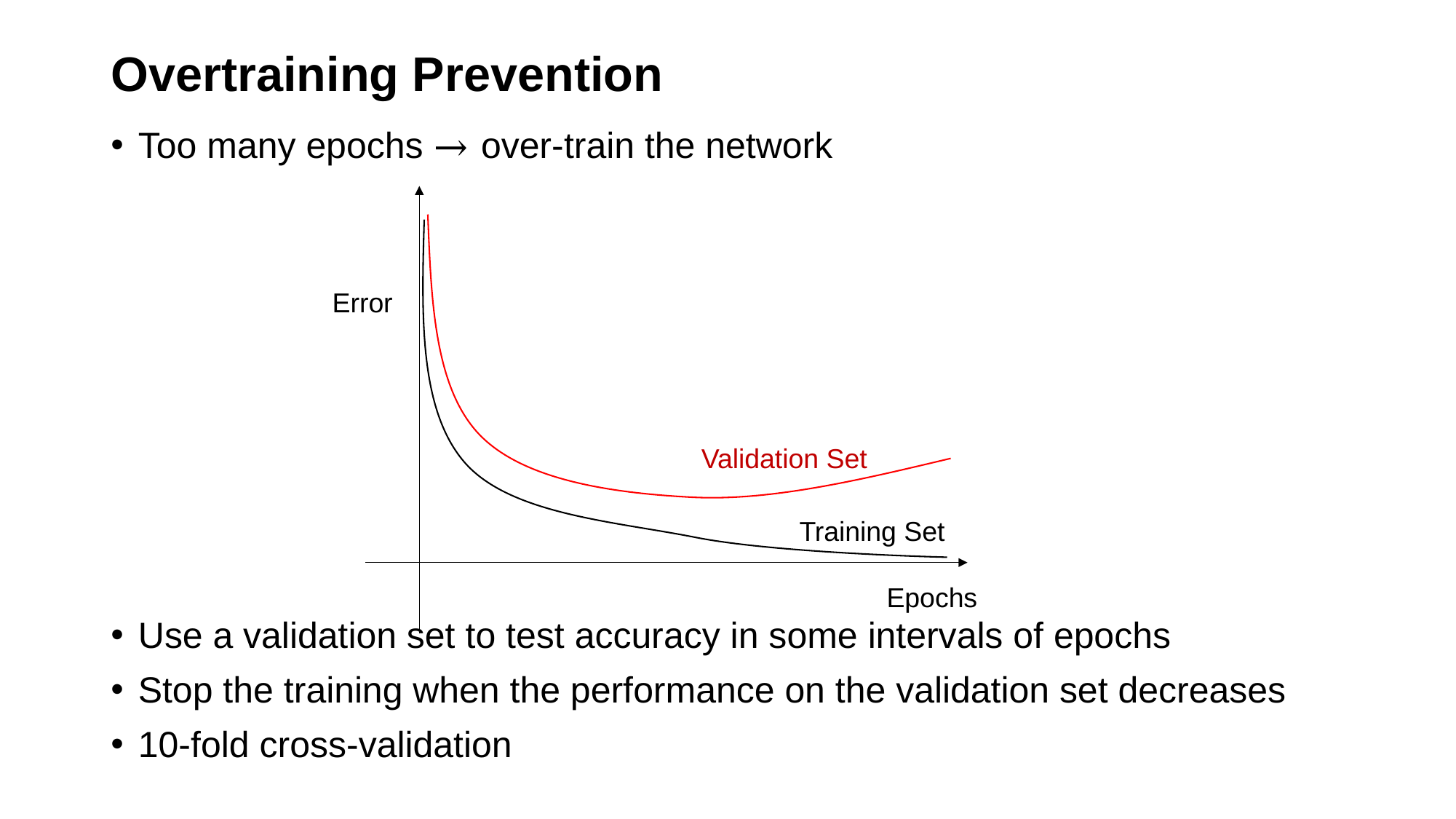

# Overtraining Prevention
Too many epochs → over-train the network

Use a validation set to test accuracy in some intervals of epochs
Stop the training when the performance on the validation set decreases
10-fold cross-validation

Error
Validation Set
Training Set
Epochs